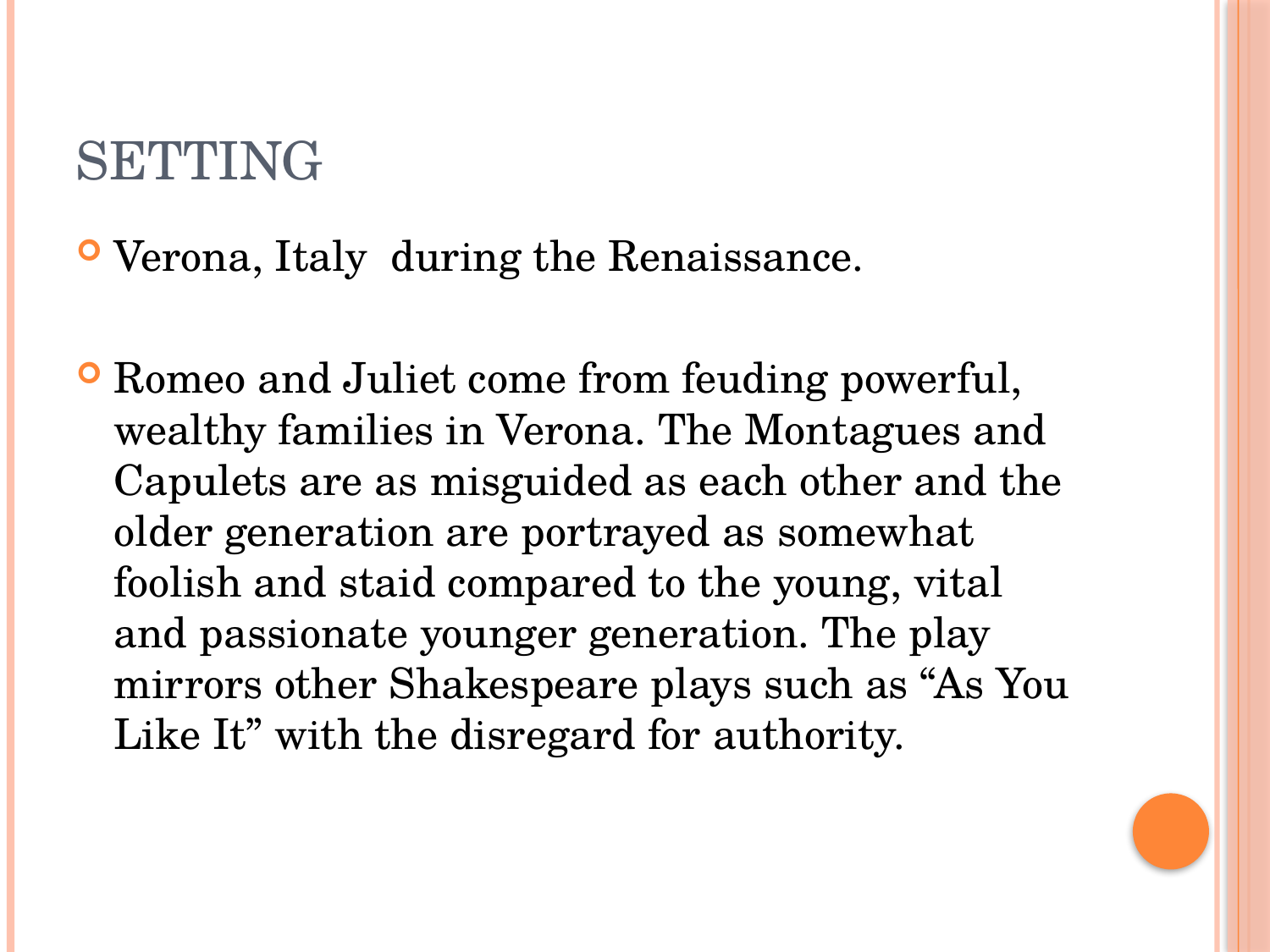

# Setting
Verona, Italy  during the Renaissance.

Romeo and Juliet come from feuding powerful, wealthy families in Verona. The Montagues and Capulets are as misguided as each other and the older generation are portrayed as somewhat foolish and staid compared to the young, vital and passionate younger generation. The play mirrors other Shakespeare plays such as “As You Like It” with the disregard for authority.